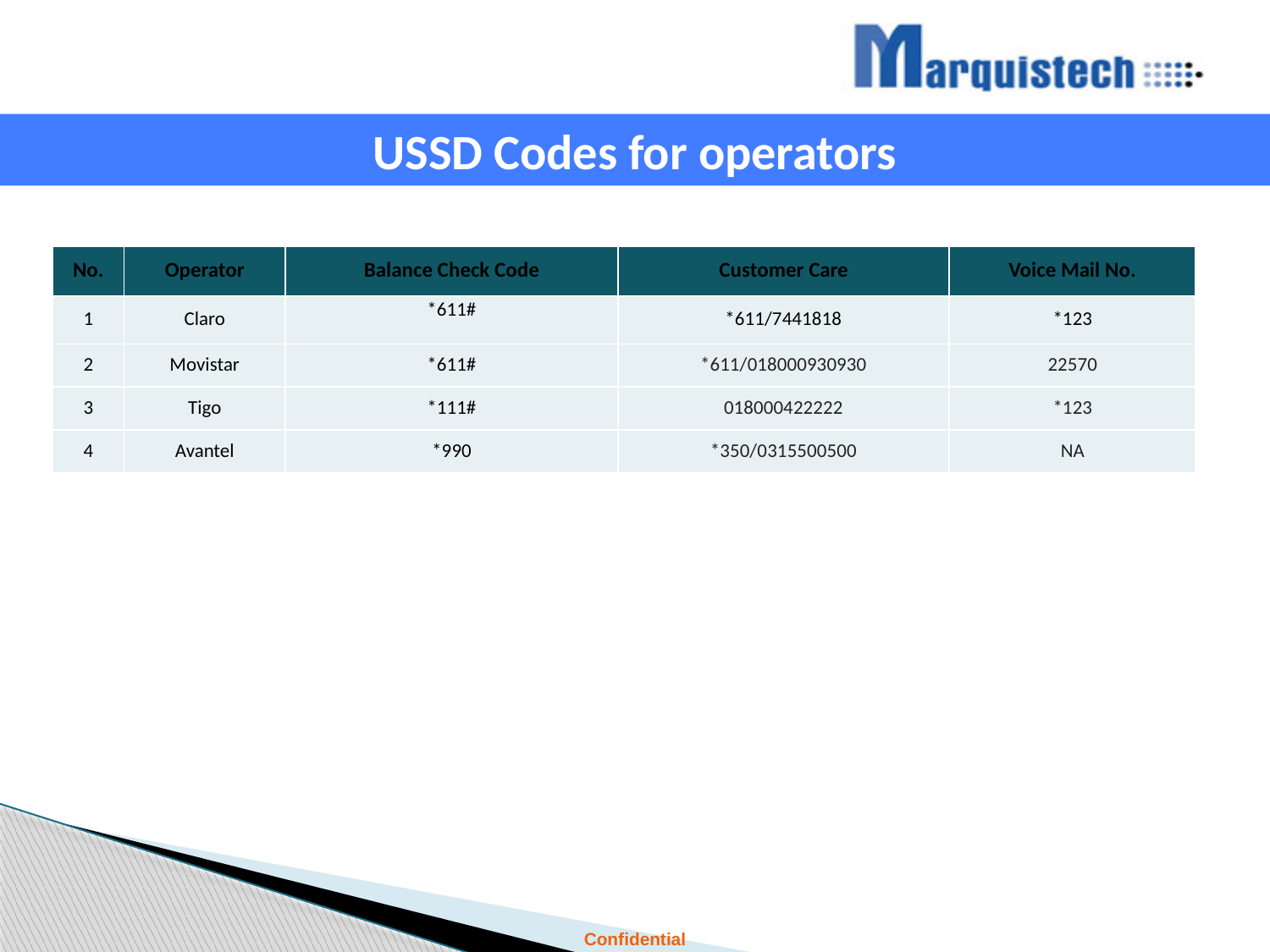

USSD Codes for operators

| No. | Operator | Balance Check Code | Customer Care | Voice Mail No. |
| --- | --- | --- | --- | --- |
| 1 | Claro | \*611# | \*611/7441818 | \*123 |
| 2 | Movistar | \*611# | \*611/018000930930 | 22570 |
| 3 | Tigo | \*111# | 018000422222 | \*123 |
| 4 | Avantel | \*990 | \*350/0315500500 | NA |